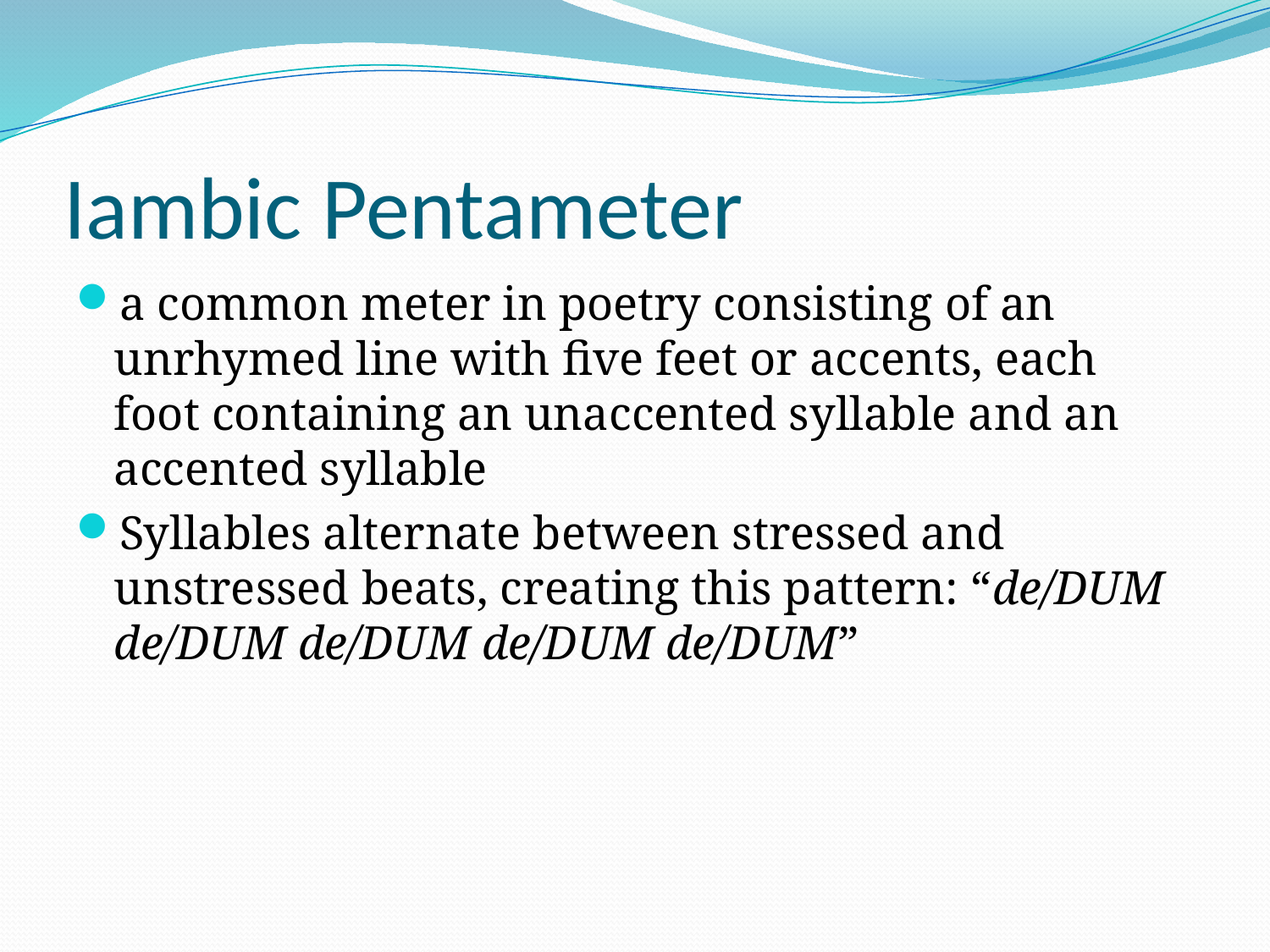

# Iambic Pentameter
a common meter in poetry consisting of an unrhymed line with five feet or accents, each foot containing an unaccented syllable and an accented syllable
Syllables alternate between stressed and unstressed beats, creating this pattern: “de/DUM de/DUM de/DUM de/DUM de/DUM”